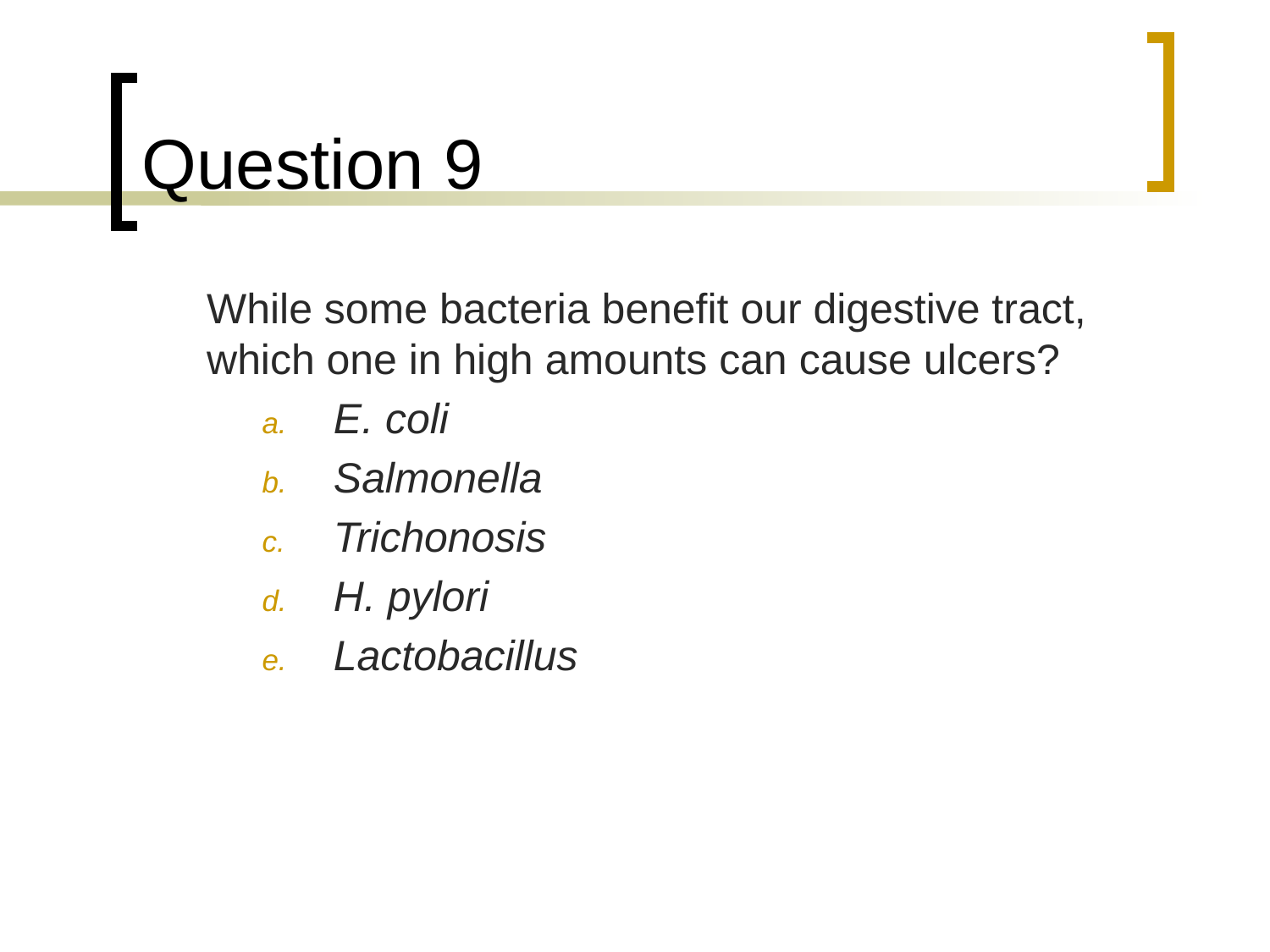

# Question 9
	While some bacteria benefit our digestive tract, which one in high amounts can cause ulcers?
E. coli
Salmonella
Trichonosis
H. pylori
Lactobacillus